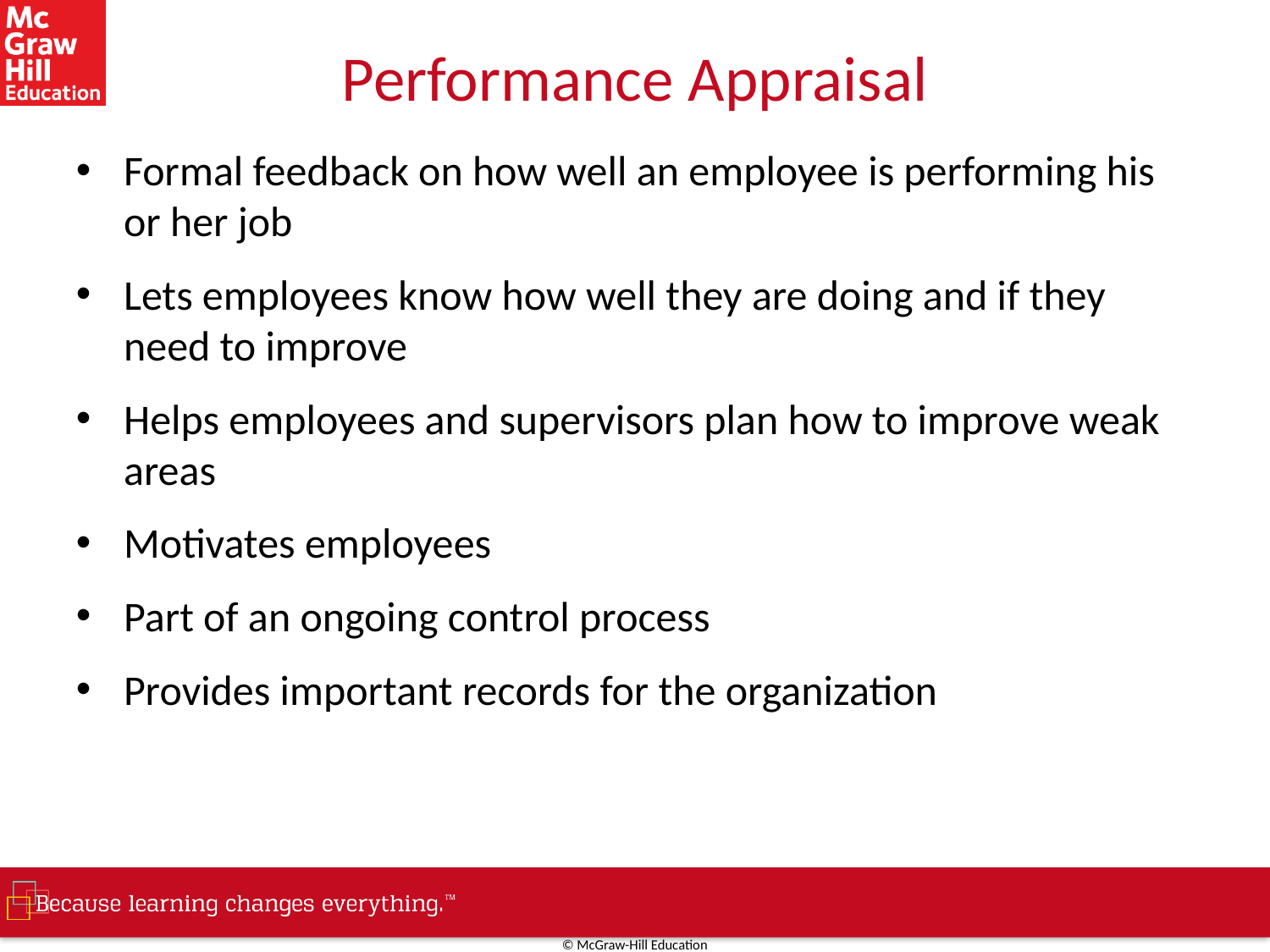

# Performance Appraisal
Formal feedback on how well an employee is performing his or her job
Lets employees know how well they are doing and if they need to improve
Helps employees and supervisors plan how to improve weak areas
Motivates employees
Part of an ongoing control process
Provides important records for the organization